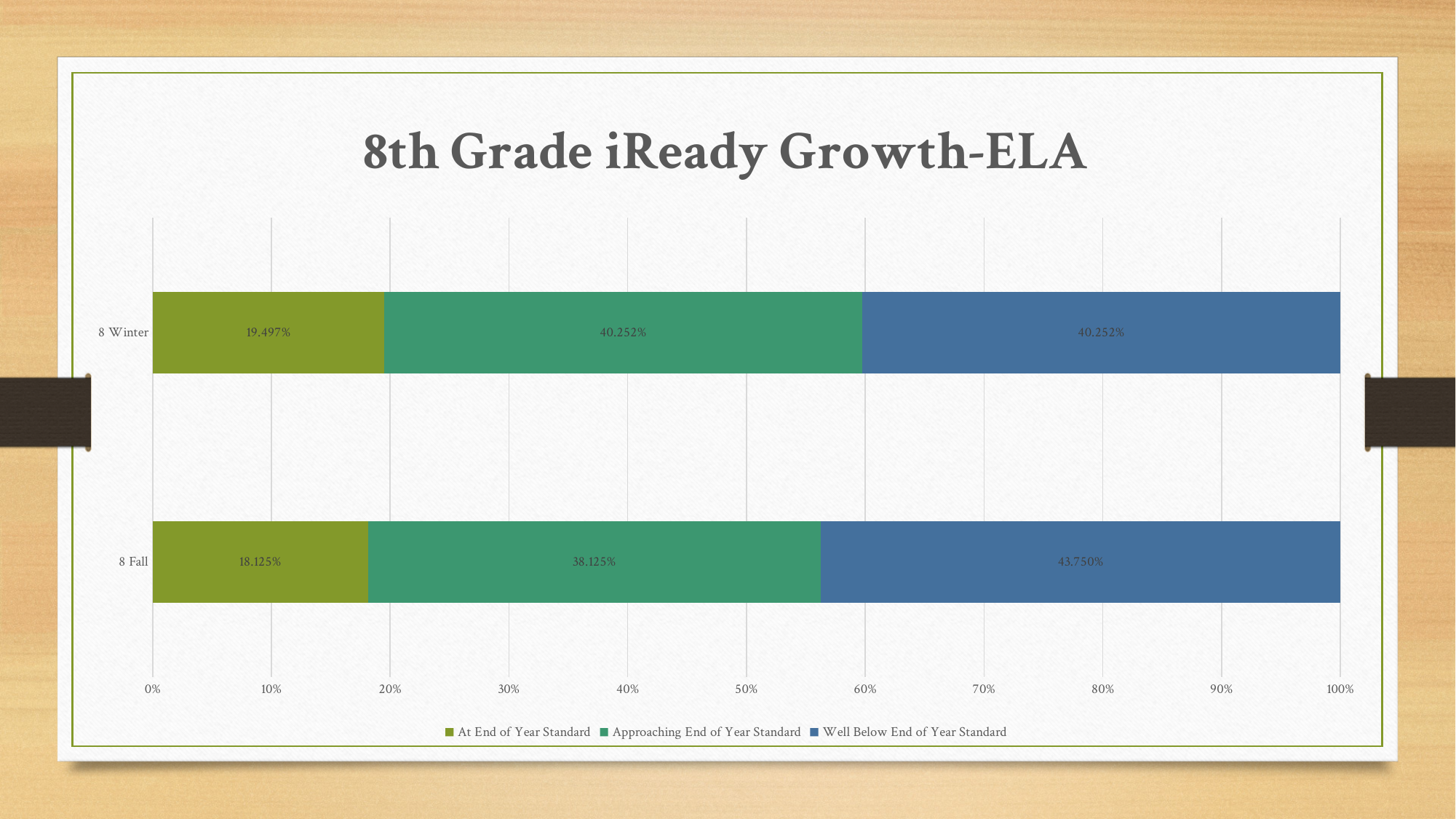

### Chart: 8th Grade iReady Growth-ELA

| Category | At End of Year Standard | Approaching End of Year Standard | Well Below End of Year Standard |
|---|---|---|---|
| 8 Fall | 0.18125 | 0.38125 | 0.4375 |
| 8 Winter | 0.1949685534591195 | 0.4025157232704403 | 0.4025157232704403 |